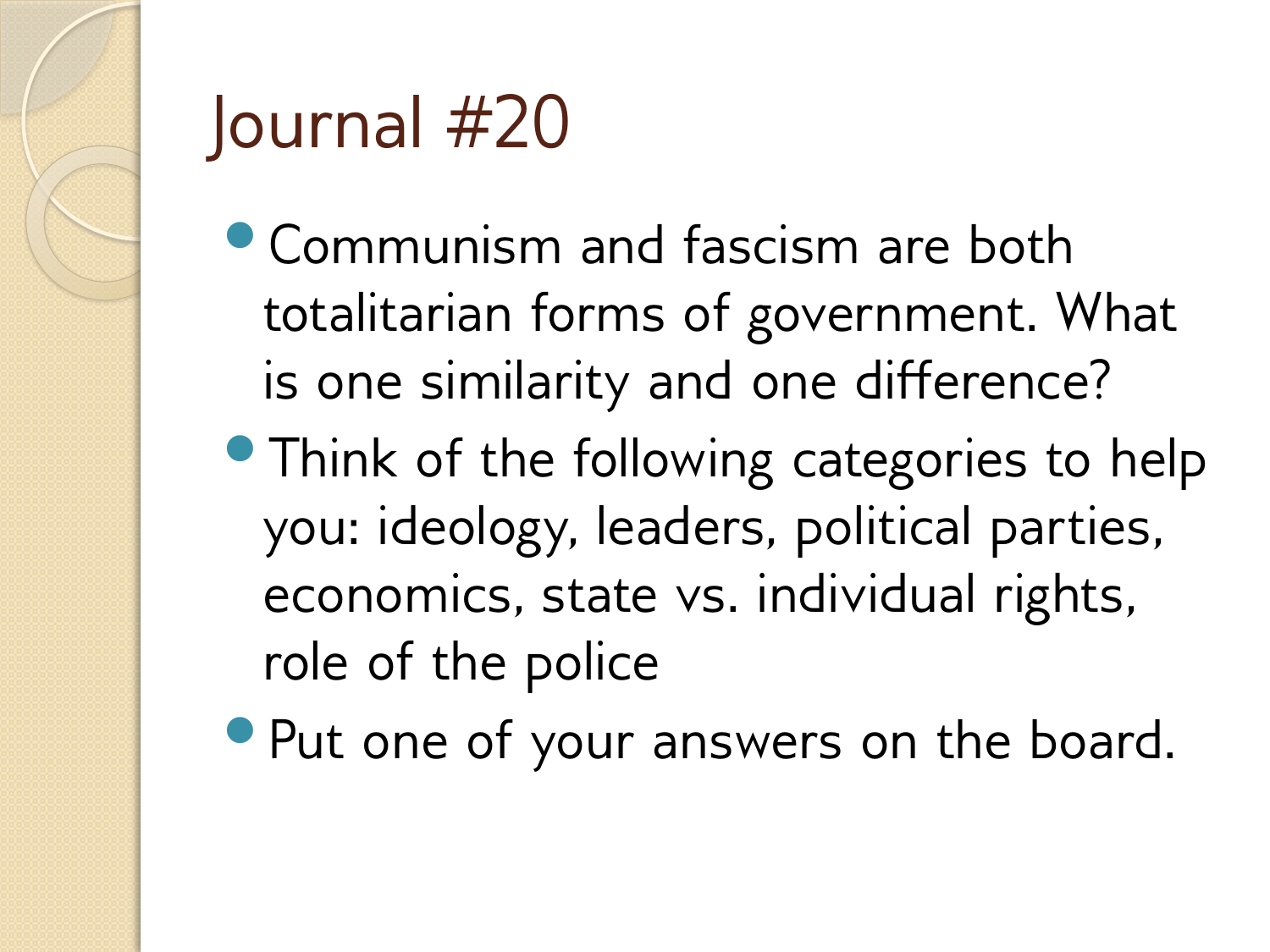

# Journal #20
Communism and fascism are both totalitarian forms of government. What is one similarity and one difference?
Think of the following categories to help you: ideology, leaders, political parties, economics, state vs. individual rights, role of the police
Put one of your answers on the board.